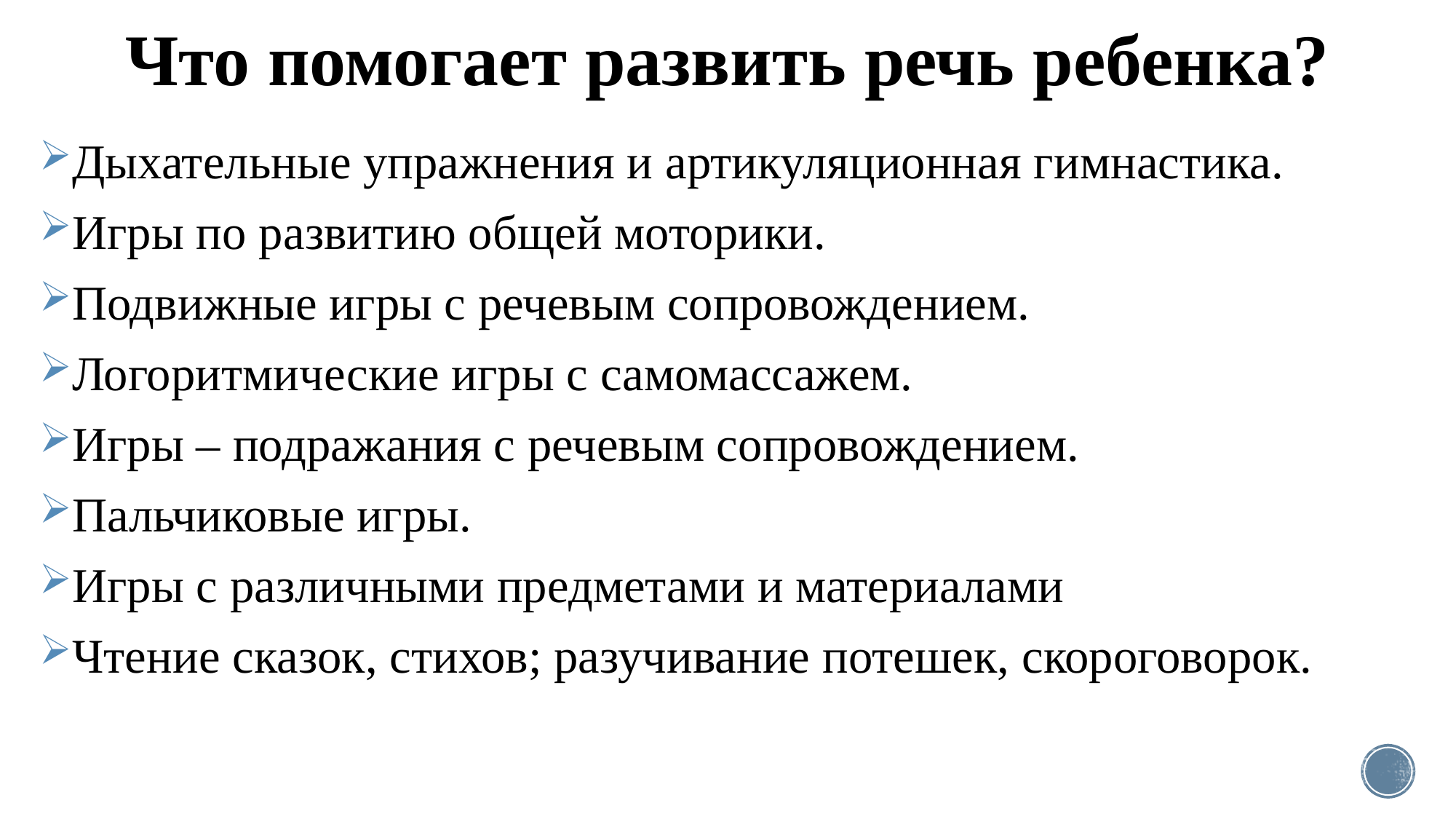

# Что помогает развить речь ребенка?
Дыхательные упражнения и артикуляционная гимнастика.
Игры по развитию общей моторики.
Подвижные игры с речевым сопровождением.
Логоритмические игры с самомассажем.
Игры – подражания с речевым сопровождением.
Пальчиковые игры.
Игры с различными предметами и материалами
Чтение сказок, стихов; разучивание потешек, скороговорок.